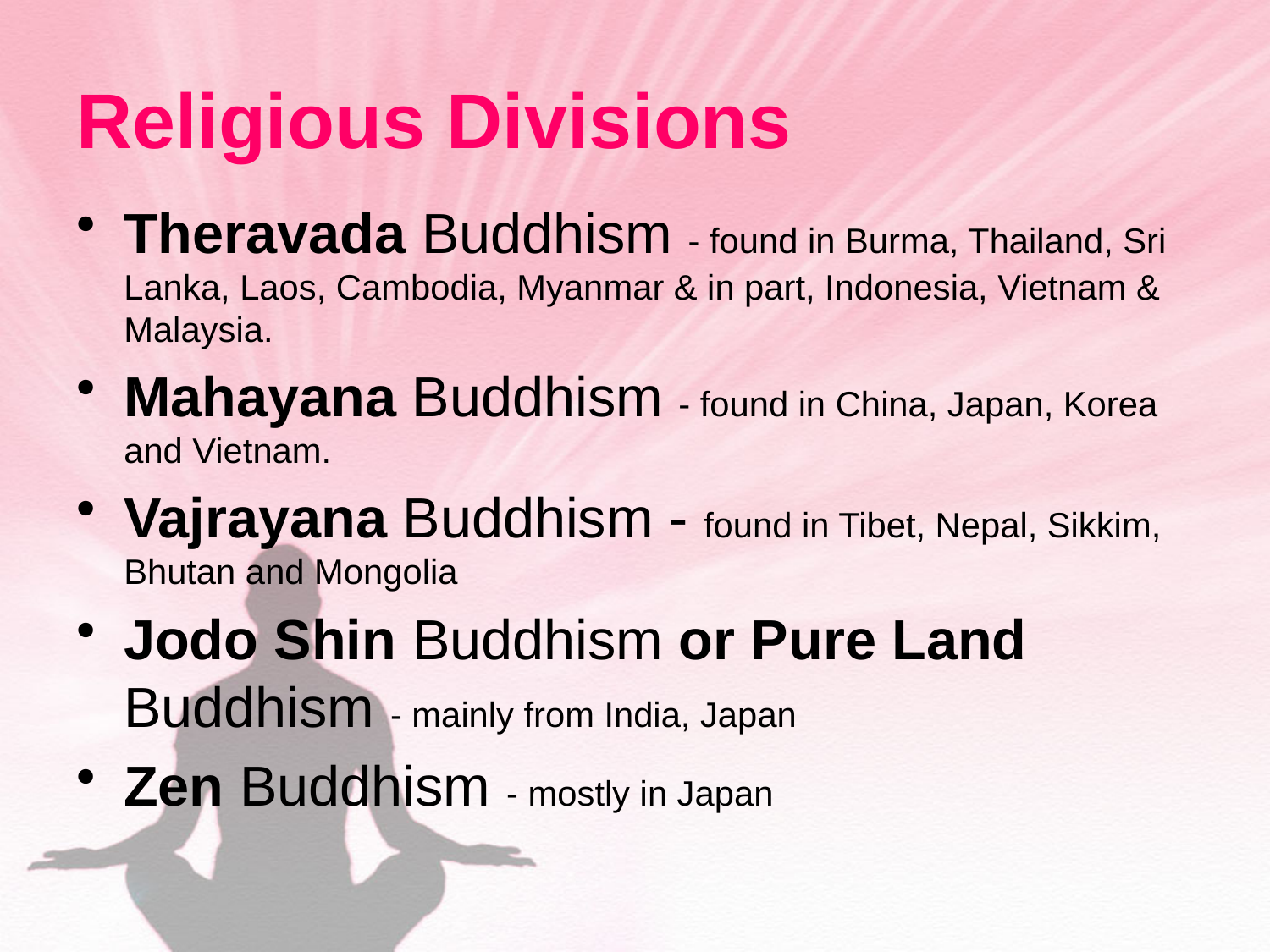

# Religious Divisions
Theravada Buddhism - found in Burma, Thailand, Sri Lanka, Laos, Cambodia, Myanmar & in part, Indonesia, Vietnam & Malaysia.
Mahayana Buddhism - found in China, Japan, Korea and Vietnam.
Vajrayana Buddhism - found in Tibet, Nepal, Sikkim, Bhutan and Mongolia
Jodo Shin Buddhism or Pure Land Buddhism - mainly from India, Japan
Zen Buddhism - mostly in Japan